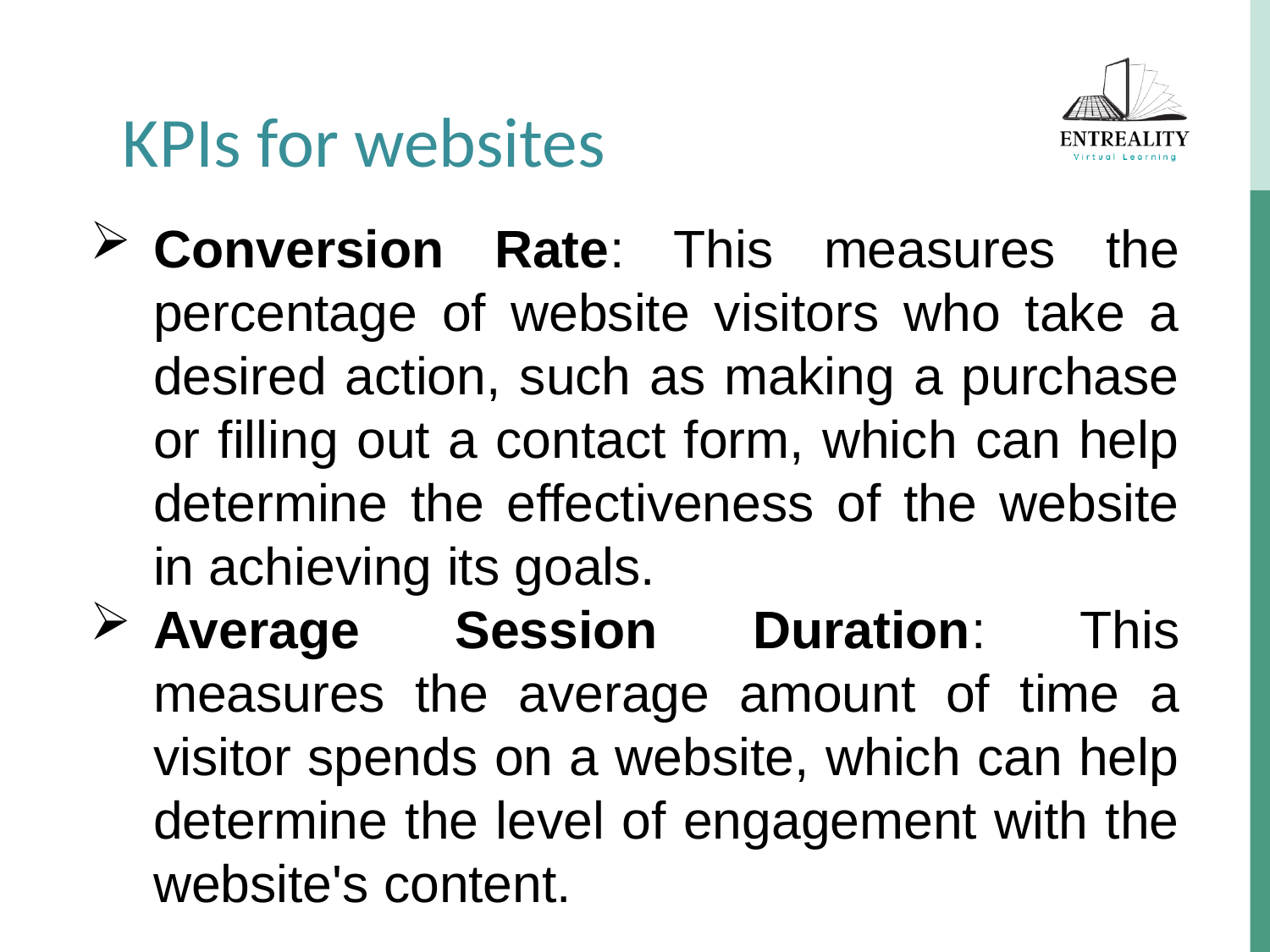

KPIs for websites
Conversion Rate: This measures the percentage of website visitors who take a desired action, such as making a purchase or filling out a contact form, which can help determine the effectiveness of the website in achieving its goals.
Average Session Duration: This measures the average amount of time a visitor spends on a website, which can help determine the level of engagement with the website's content.